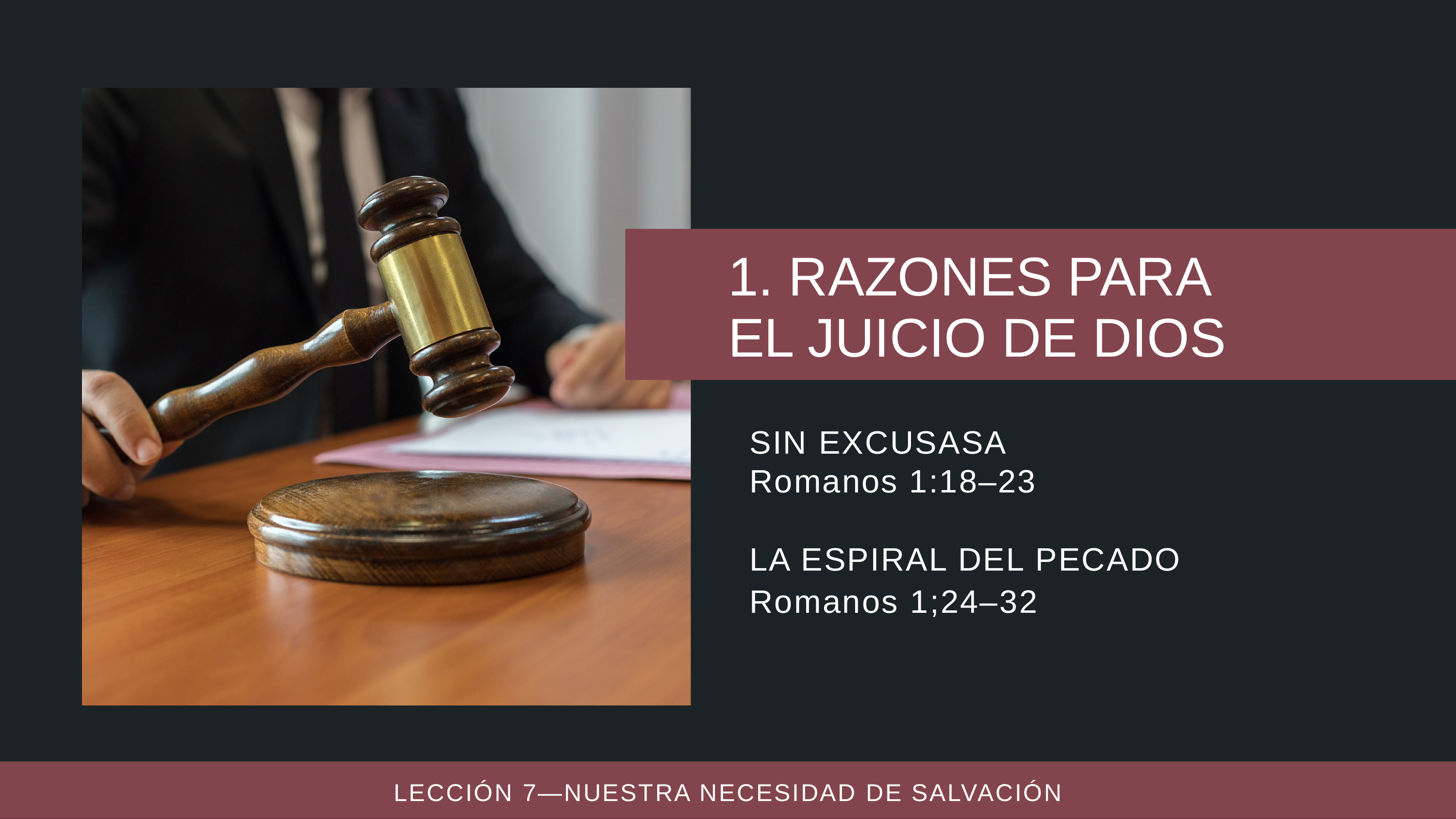

SIN EXCUSASA
Romanos 1:18–23
LA ESPIRAL DEL PECADO
Romanos 1;24–32